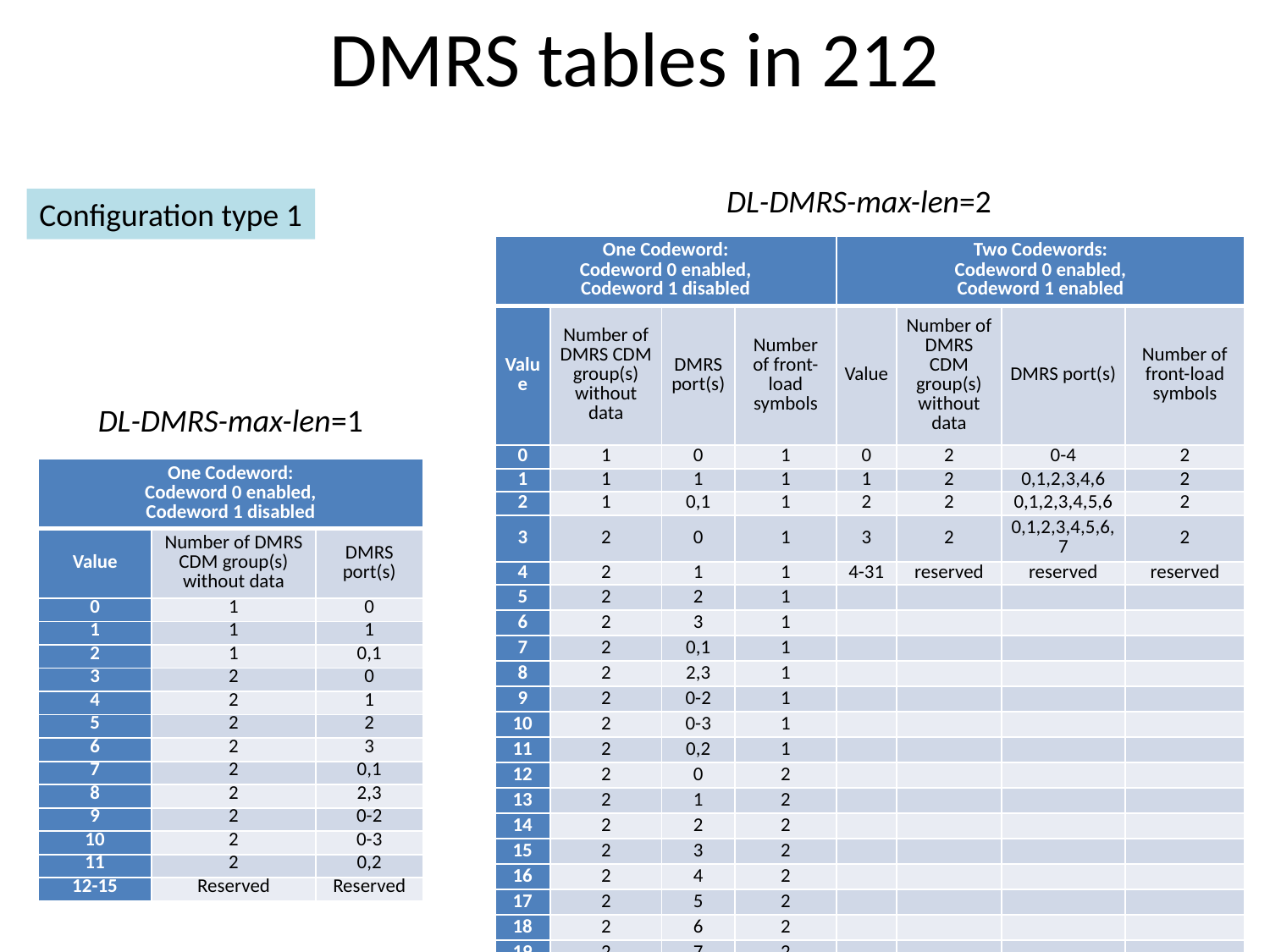

# DMRS tables in 212
DL-DMRS-max-len=2
Configuration type 1
| One Codeword: Codeword 0 enabled, Codeword 1 disabled |  |  |  | Two Codewords: Codeword 0 enabled, Codeword 1 enabled |  |  |  |
| --- | --- | --- | --- | --- | --- | --- | --- |
| Value | Number of DMRS CDM group(s) without data | DMRS port(s) | Number of front-load symbols | Value | Number of DMRS CDM group(s) without data | DMRS port(s) | Number of front-load symbols |
| 0 | 1 | 0 | 1 | 0 | 2 | 0-4 | 2 |
| 1 | 1 | 1 | 1 | 1 | 2 | 0,1,2,3,4,6 | 2 |
| 2 | 1 | 0,1 | 1 | 2 | 2 | 0,1,2,3,4,5,6 | 2 |
| 3 | 2 | 0 | 1 | 3 | 2 | 0,1,2,3,4,5,6,7 | 2 |
| 4 | 2 | 1 | 1 | 4-31 | reserved | reserved | reserved |
| 5 | 2 | 2 | 1 |  |  |  |  |
| 6 | 2 | 3 | 1 |  |  |  |  |
| 7 | 2 | 0,1 | 1 |  |  |  |  |
| 8 | 2 | 2,3 | 1 |  |  |  |  |
| 9 | 2 | 0-2 | 1 |  |  |  |  |
| 10 | 2 | 0-3 | 1 |  |  |  |  |
| 11 | 2 | 0,2 | 1 |  |  |  |  |
| 12 | 2 | 0 | 2 |  |  |  |  |
| 13 | 2 | 1 | 2 |  |  |  |  |
| 14 | 2 | 2 | 2 |  |  |  |  |
| 15 | 2 | 3 | 2 |  |  |  |  |
| 16 | 2 | 4 | 2 |  |  |  |  |
| 17 | 2 | 5 | 2 |  |  |  |  |
| 18 | 2 | 6 | 2 |  |  |  |  |
| 19 | 2 | 7 | 2 |  |  |  |  |
| 20 | 2 | 0,1 | 2 |  |  |  |  |
| 21 | 2 | 2,3 | 2 |  |  |  |  |
| 22 | 2 | 4,5 | 2 |  |  |  |  |
| 23 | 2 | 6,7 | 2 |  |  |  |  |
| 24 | 2 | 0,4 | 2 |  |  |  |  |
| 25 | 2 | 2,6 | 2 |  |  |  |  |
| 26 | 2 | 0,1,4 | 2 |  |  |  |  |
| 27 | 2 | 2,3,6 | 2 |  |  |  |  |
| 28 | 2 | 0,1,4,5 | 2 |  |  |  |  |
| 29 | 2 | 2,3,6,7 | 2 |  |  |  |  |
| 30 | 2 | 0,2,4,6 | 2 |  |  |  |  |
| 31 | Reserved | Reserved | Reserved |  |  |  |  |
DL-DMRS-max-len=1
| One Codeword: Codeword 0 enabled, Codeword 1 disabled |  |  |
| --- | --- | --- |
| Value | Number of DMRS CDM group(s) without data | DMRS port(s) |
| 0 | 1 | 0 |
| 1 | 1 | 1 |
| 2 | 1 | 0,1 |
| 3 | 2 | 0 |
| 4 | 2 | 1 |
| 5 | 2 | 2 |
| 6 | 2 | 3 |
| 7 | 2 | 0,1 |
| 8 | 2 | 2,3 |
| 9 | 2 | 0-2 |
| 10 | 2 | 0-3 |
| 11 | 2 | 0,2 |
| 12-15 | Reserved | Reserved |